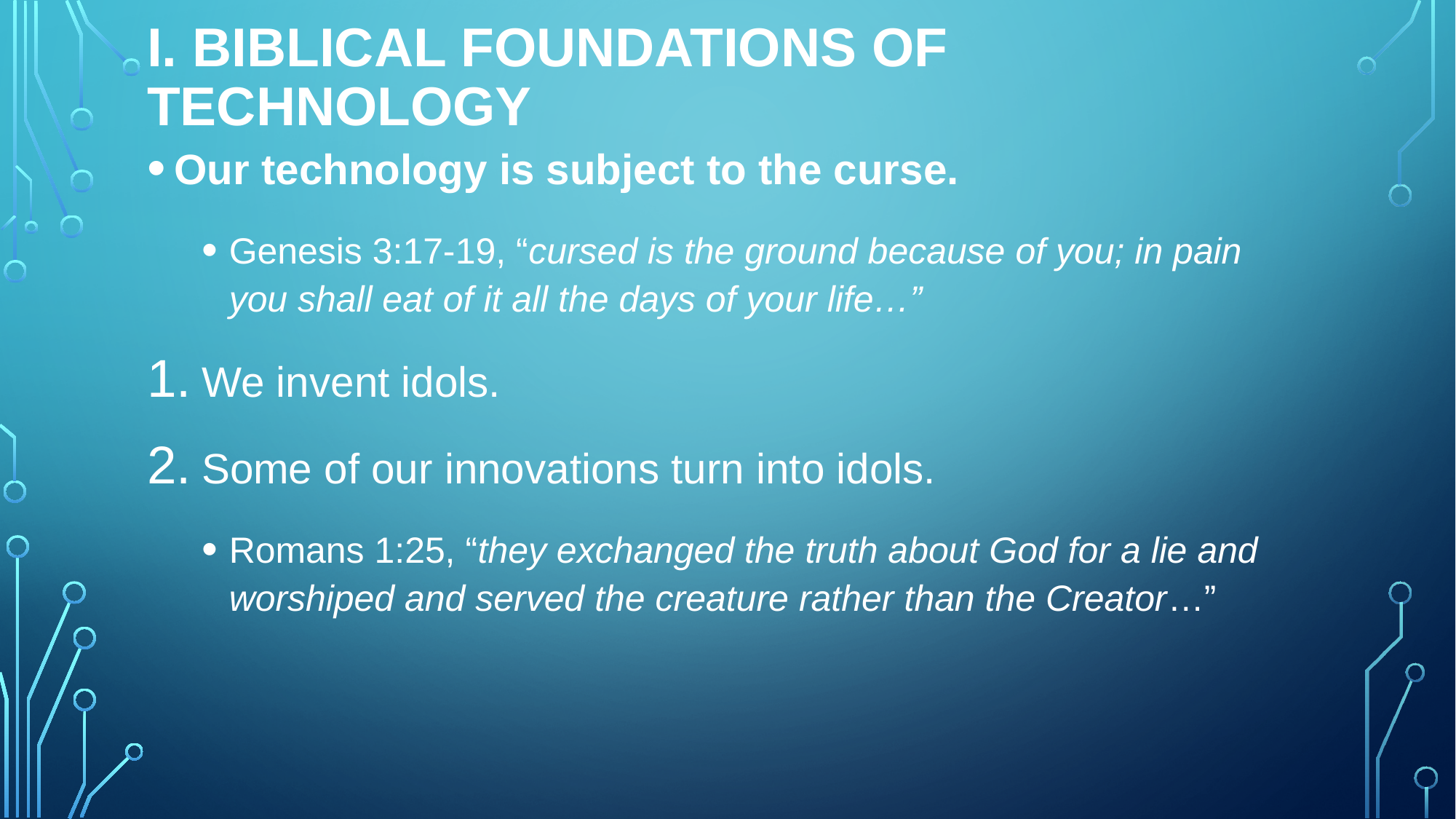

# I. Biblical Foundations of Technology
Our technology is subject to the curse.
Genesis 3:17-19, “cursed is the ground because of you; in pain you shall eat of it all the days of your life…”
We invent idols.
Some of our innovations turn into idols.
Romans 1:25, “they exchanged the truth about God for a lie and worshiped and served the creature rather than the Creator…”